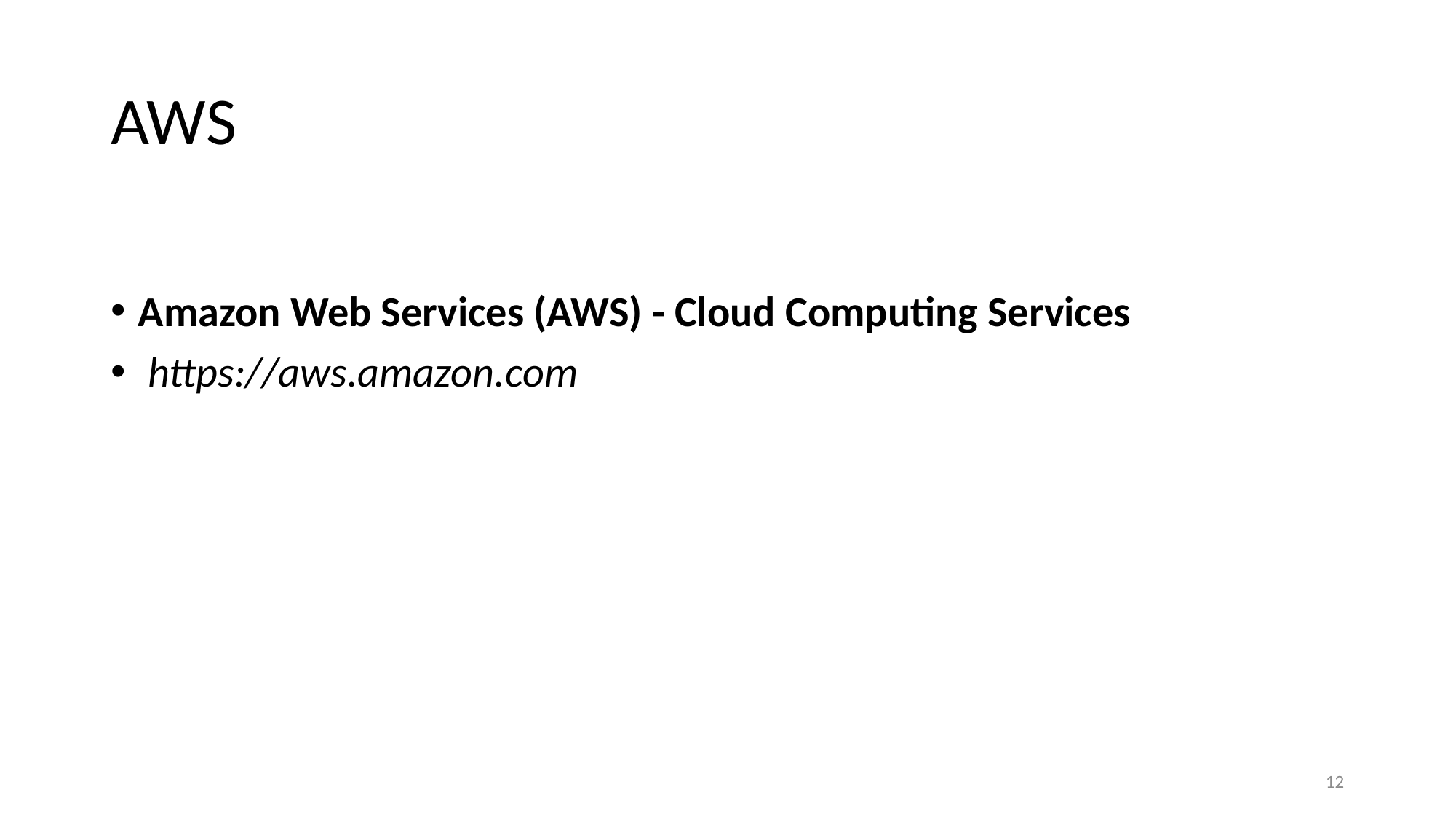

# AWS

Amazon Web Services (AWS) - Cloud Computing Services
 https://aws.amazon.com

12